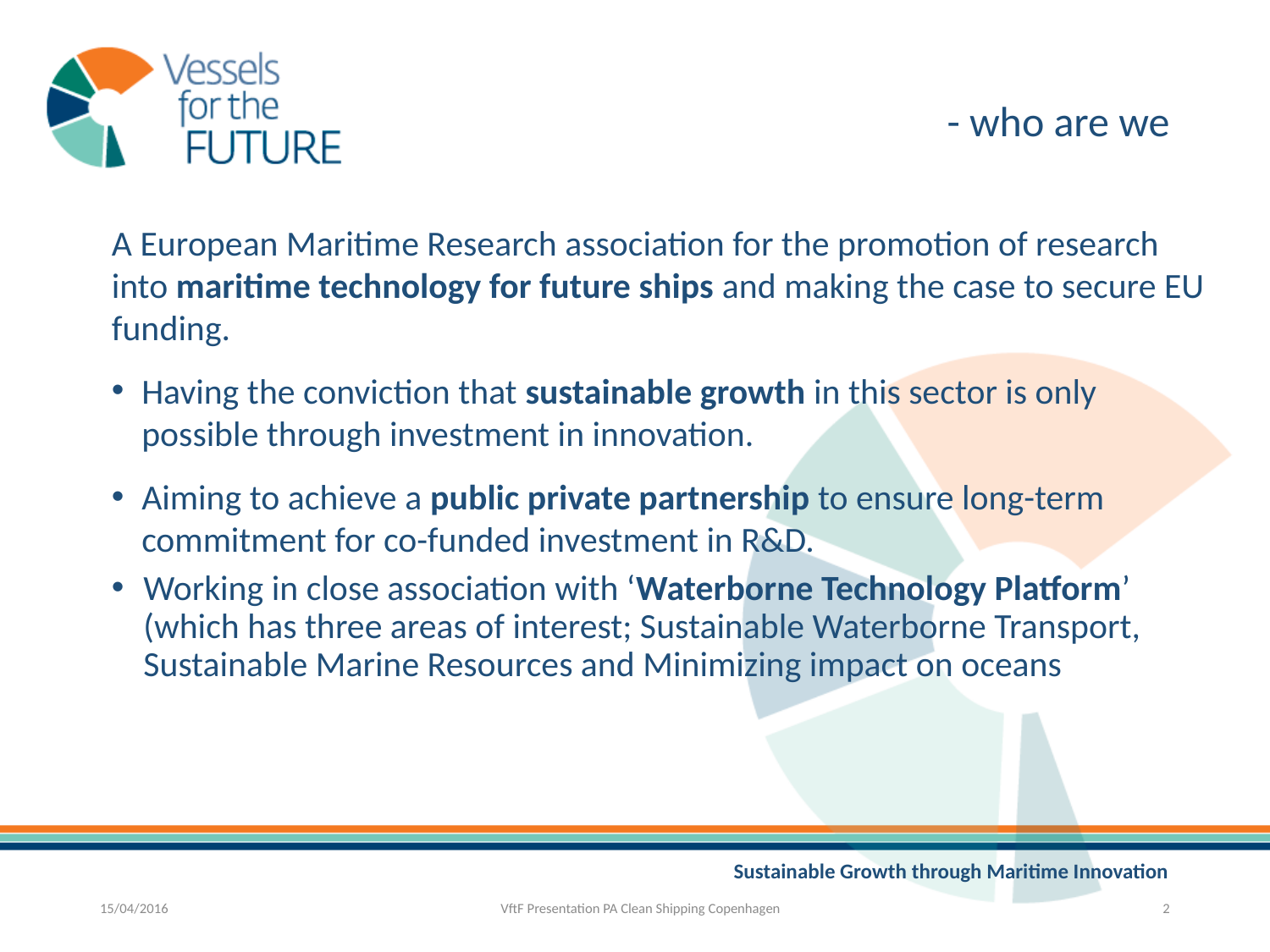

# - who are we
A European Maritime Research association for the promotion of research into maritime technology for future ships and making the case to secure EU funding.
Having the conviction that sustainable growth in this sector is only possible through investment in innovation.
Aiming to achieve a public private partnership to ensure long-term commitment for co-funded investment in R&D.
Working in close association with ‘Waterborne Technology Platform’ (which has three areas of interest; Sustainable Waterborne Transport, Sustainable Marine Resources and Minimizing impact on oceans

15/04/2016
VftF Presentation PA Clean Shipping Copenhagen
2